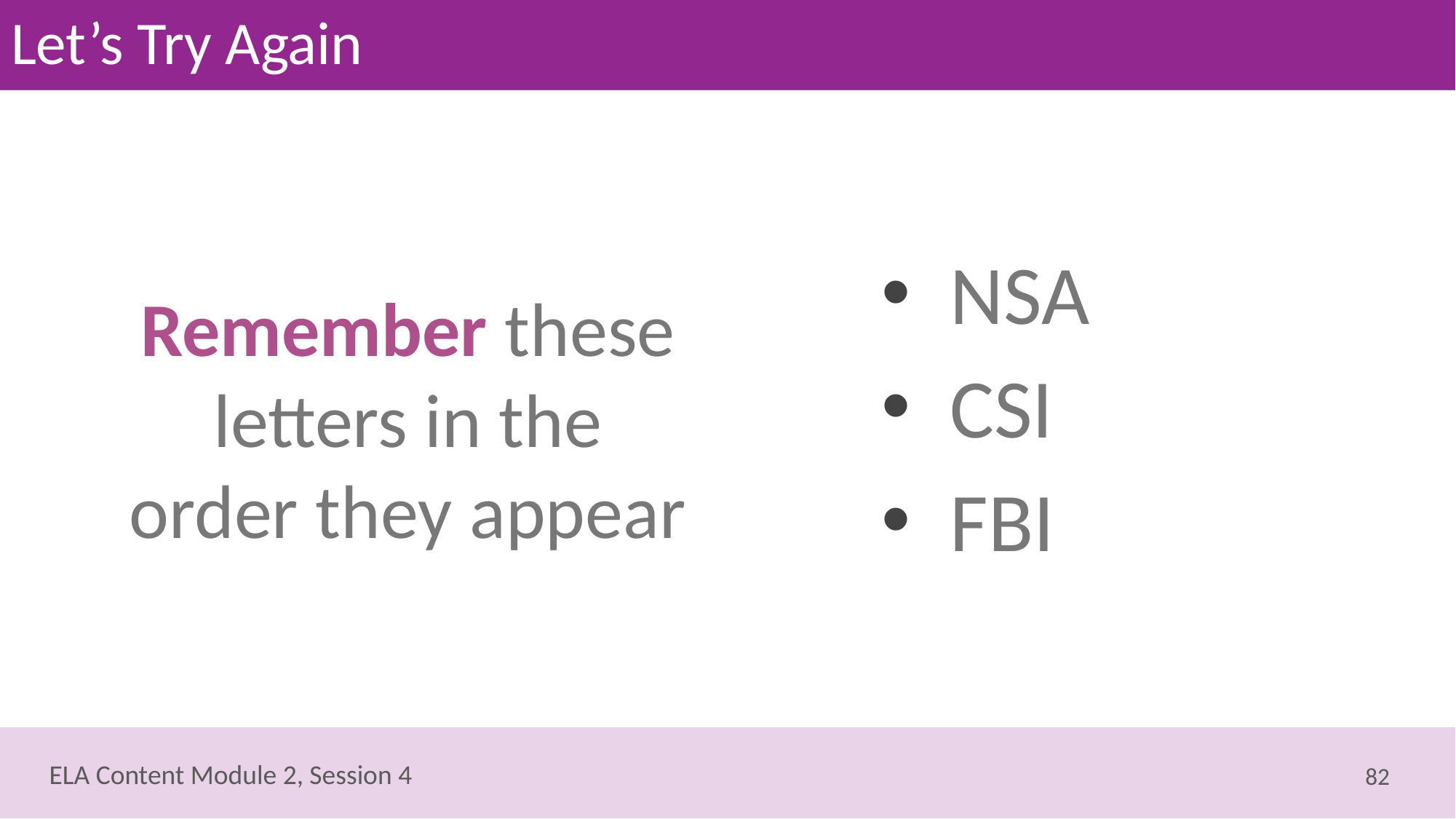

# Let’s Try Again
NSA
CSI
FBI

Remember these letters in the order they appear
82